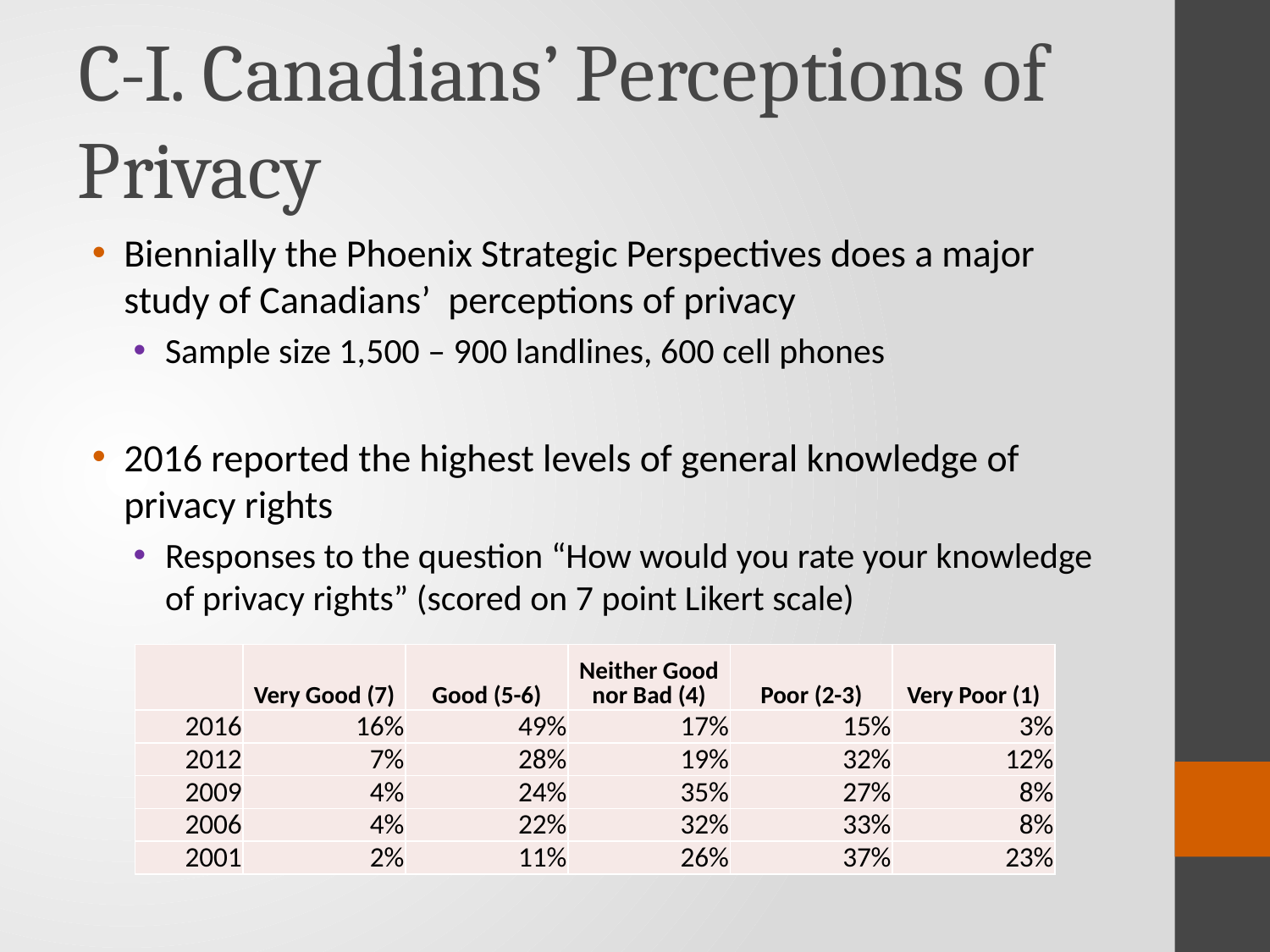

# C-I. Canadians’ Perceptions of Privacy
Biennially the Phoenix Strategic Perspectives does a major study of Canadians’  perceptions of privacy
Sample size 1,500 – 900 landlines, 600 cell phones

2016 reported the highest levels of general knowledge of privacy rights
Responses to the question “How would you rate your knowledge of privacy rights” (scored on 7 point Likert scale)

|  | Very Good (7) | Good (5-6) | Neither Good nor Bad (4) | Poor (2-3) | Very Poor (1) |
| --- | --- | --- | --- | --- | --- |
| 2016 | 16% | 49% | 17% | 15% | 3% |
| 2012 | 7% | 28% | 19% | 32% | 12% |
| 2009 | 4% | 24% | 35% | 27% | 8% |
| 2006 | 4% | 22% | 32% | 33% | 8% |
| 2001 | 2% | 11% | 26% | 37% | 23% |